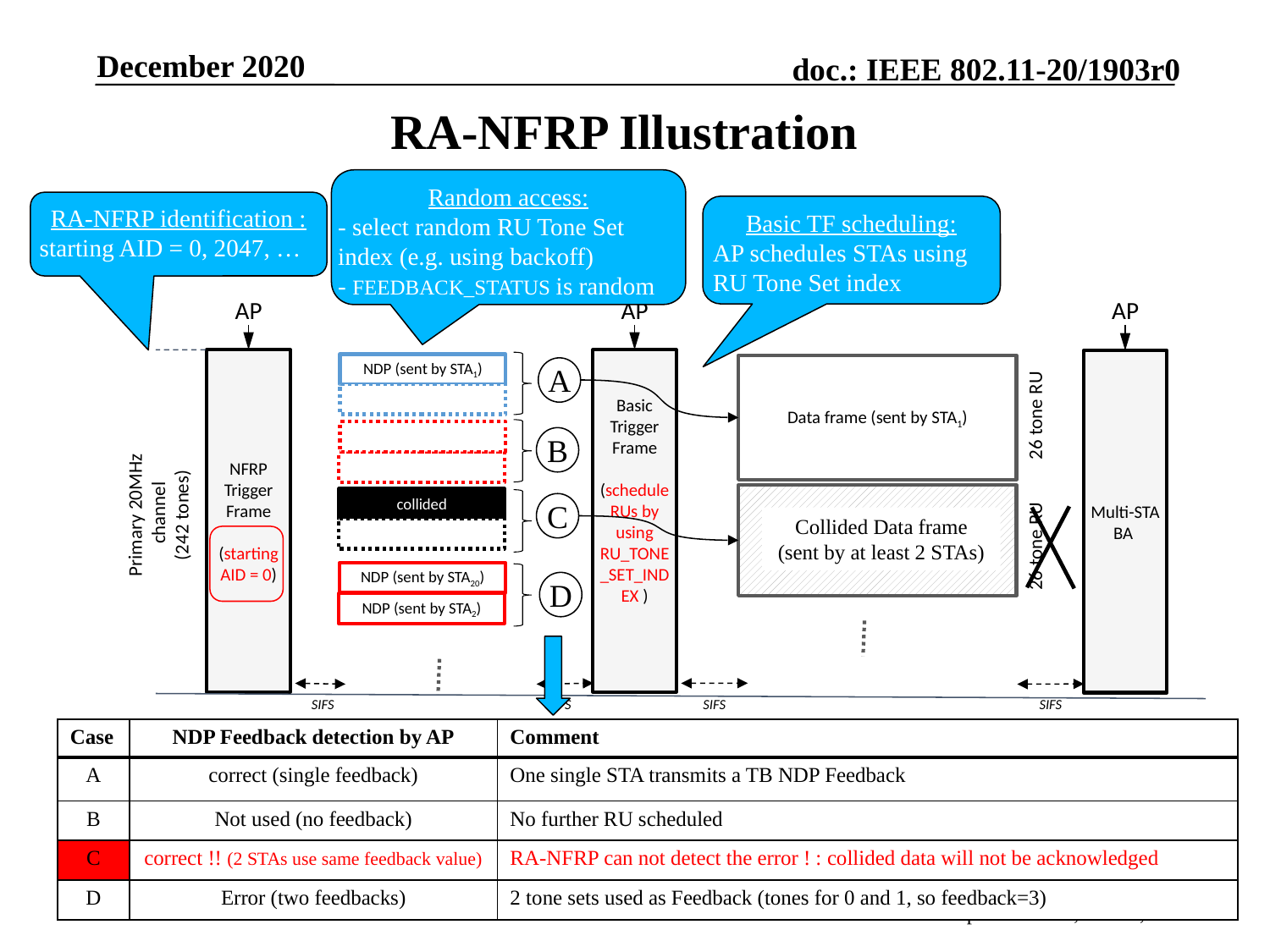

December 2020
# RA-NFRP Illustration
Random access:
- select random RU Tone Set index (e.g. using backoff)
- FEEDBACK_STATUS is random
RA-NFRP identification :
starting AID = 0, 2047, …
Basic TF scheduling:
AP schedules STAs using RU Tone Set index
AP
AP
AP
NFRP Trigger
Frame

(starting AID = 0)
Basic Trigger
Frame

(schedule RUs by using RU_TONE_SET_INDEX )

Multi-STA BA

NDP (sent by STA1)
Data frame (sent by STA1)
A

26 tone RU

B

Primary 20MHz
 channel
(242 tones)

collided

C
Collided Data frame
(sent by at least 2 STAs)

26 tone RU
NDP (sent by STA20)

D
NDP (sent by STA2)

SIFS
SIFS
SIFS
SIFS
| Case | NDP Feedback detection by AP | Comment |
| --- | --- | --- |
| A | correct (single feedback) | One single STA transmits a TB NDP Feedback |
| B | Not used (no feedback) | No further RU scheduled |
| C | correct !! (2 STAs use same feedback value) | RA-NFRP can not detect the error ! : collided data will not be acknowledged |
| D | Error (two feedbacks) | 2 tone sets used as Feedback (tones for 0 and 1, so feedback=3) |
Slide 5
Stephane Baron, Canon, et al